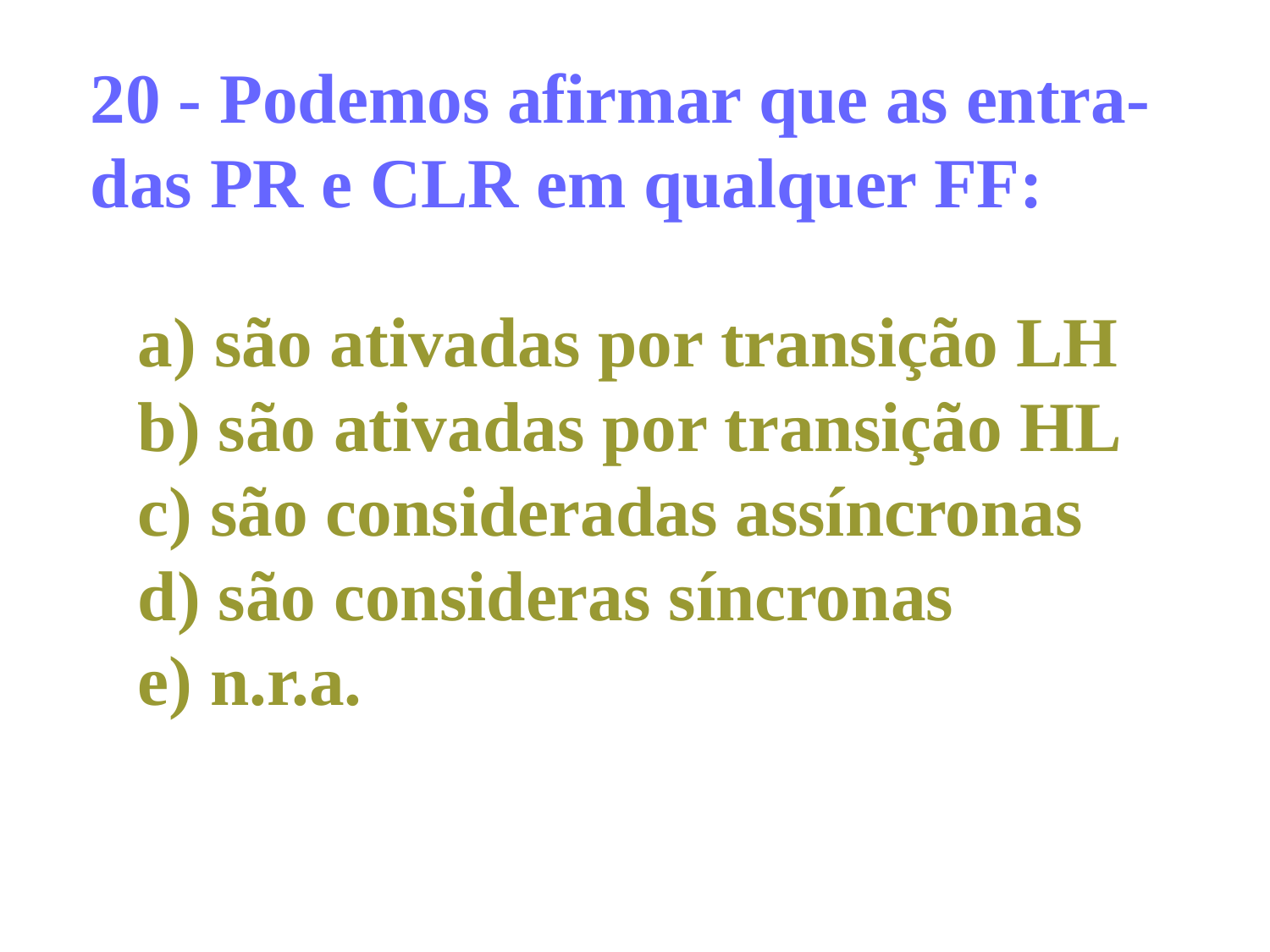

20 - Podemos afirmar que as entra-
das PR e CLR em qualquer FF:
a) são ativadas por transição LH
b) são ativadas por transição HL
c) são consideradas assíncronas
d) são consideras síncronas
e) n.r.a.